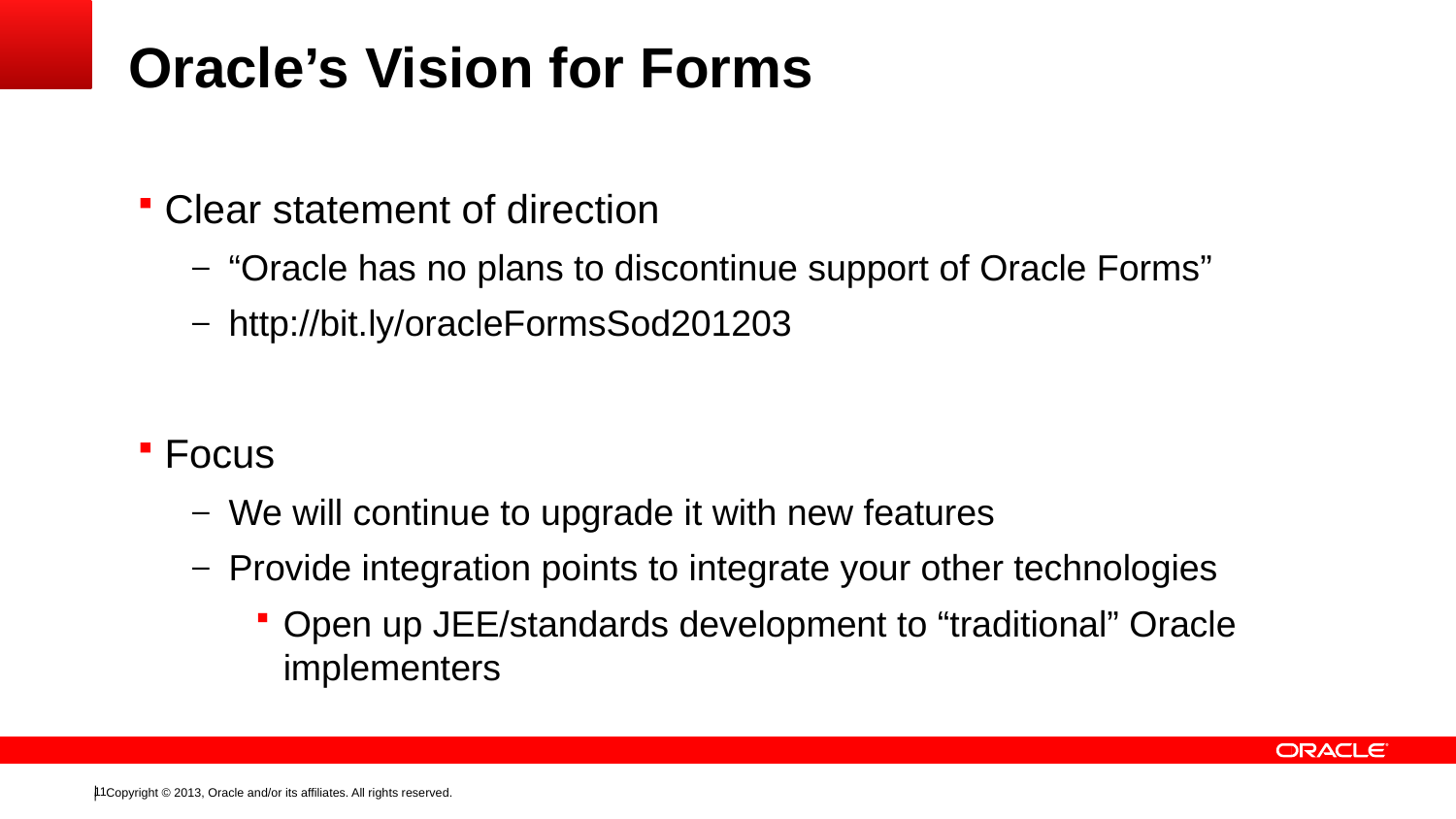

# Oracle’s Vision for Forms
Clear statement of direction
“Oracle has no plans to discontinue support of Oracle Forms”
http://bit.ly/oracleFormsSod201203

Focus
We will continue to upgrade it with new features
Provide integration points to integrate your other technologies
Open up JEE/standards development to “traditional” Oracle implementers